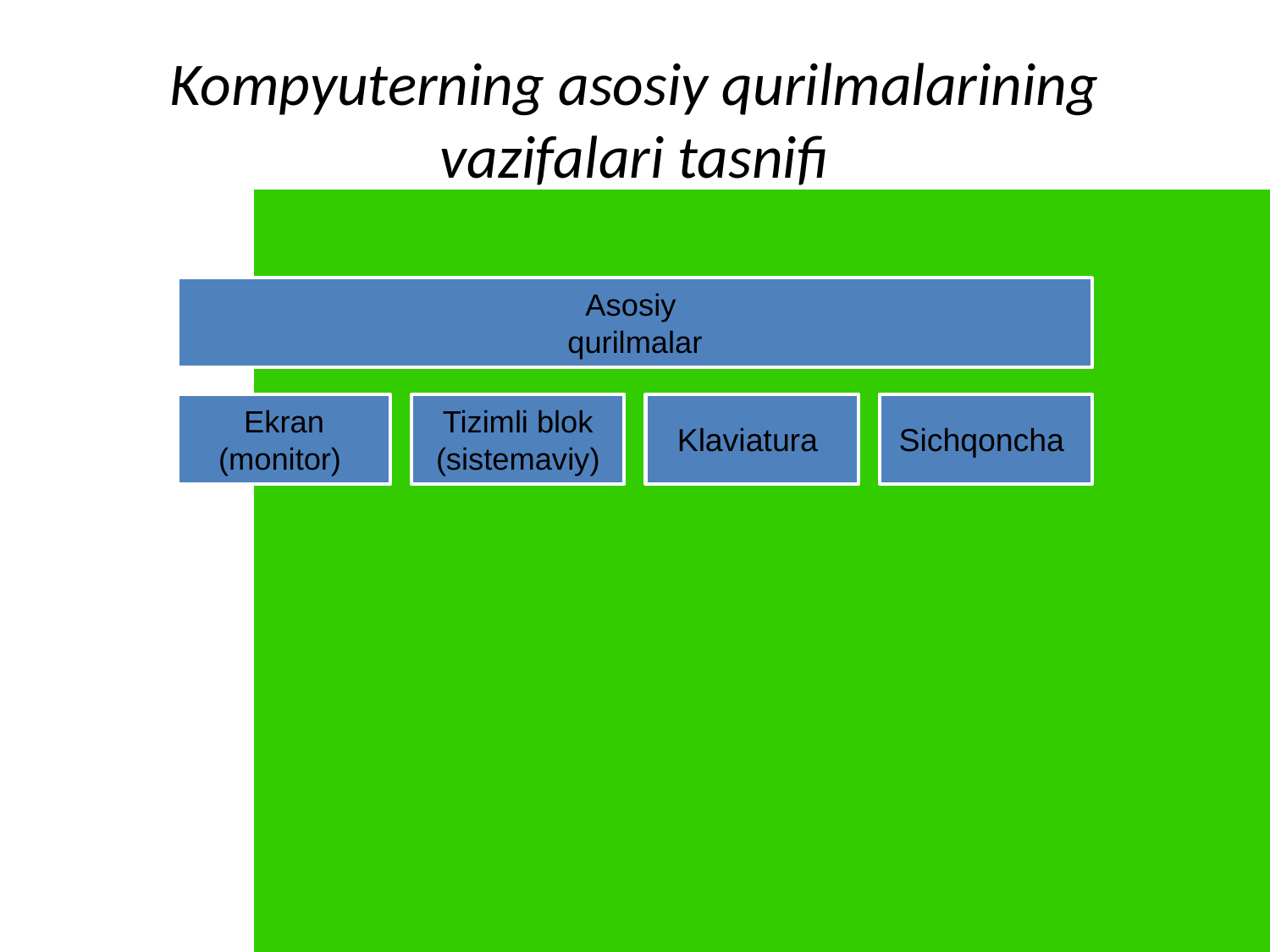

# Kompyuterning asosiy qurilmalarining vazifalari tasnifi
Asosiy
qurilmalar
Ekran
(monitor)
Tizimli blok
(sistemaviy)
Klaviatura
Sichqoncha